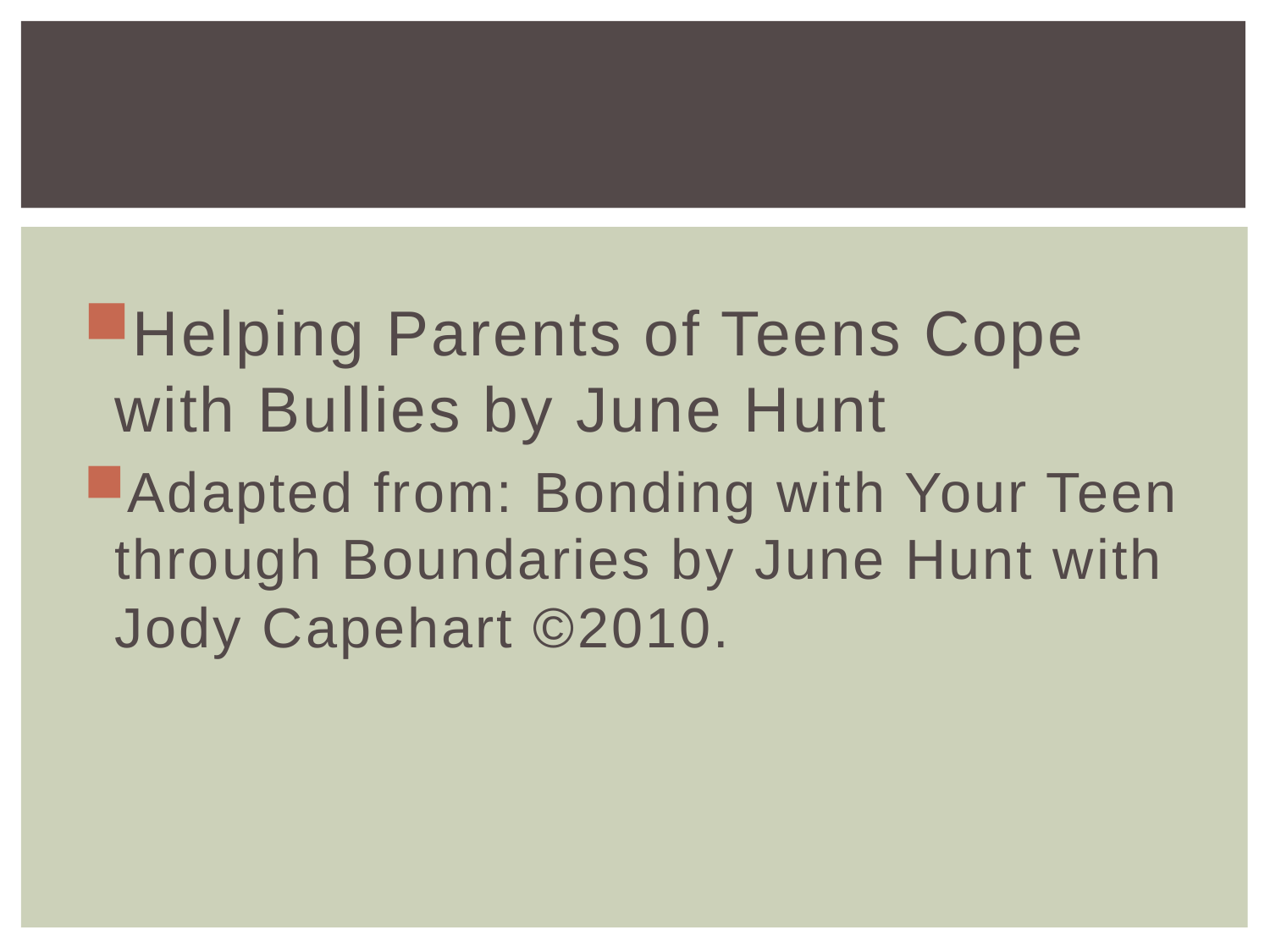

#
Helping Parents of Teens Cope with Bullies by June Hunt
Adapted from: Bonding with Your Teen through Boundaries by June Hunt with Jody Capehart ©2010.